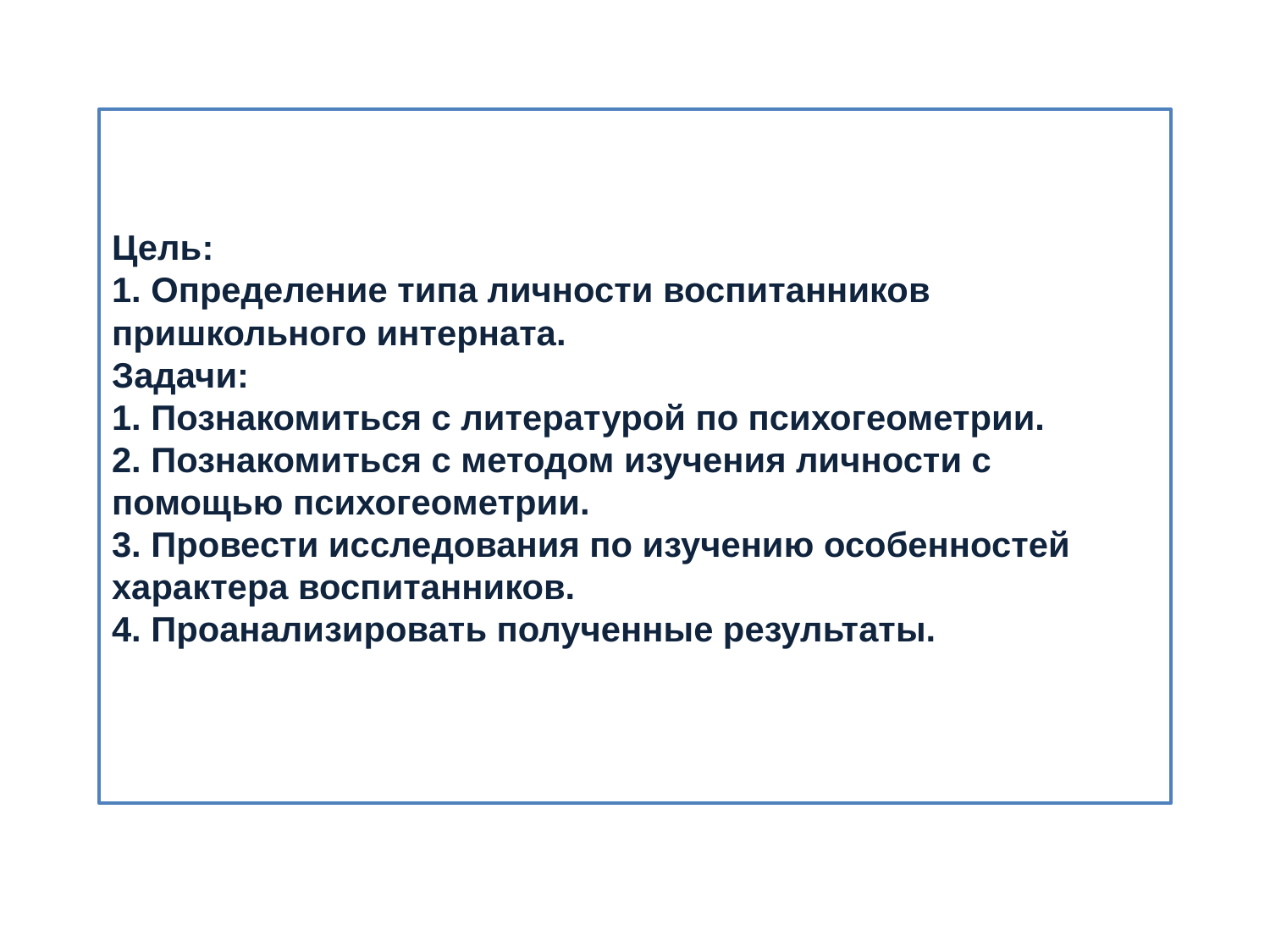

# Цель: 1. Определение типа личности воспитанников пришкольного интерната. Задачи: 1. Познакомиться с литературой по психогеометрии. 2. Познакомиться с методом изучения личности с помощью психогеометрии. 3. Провести исследования по изучению особенностей характера воспитанников. 4. Проанализировать полученные результаты.